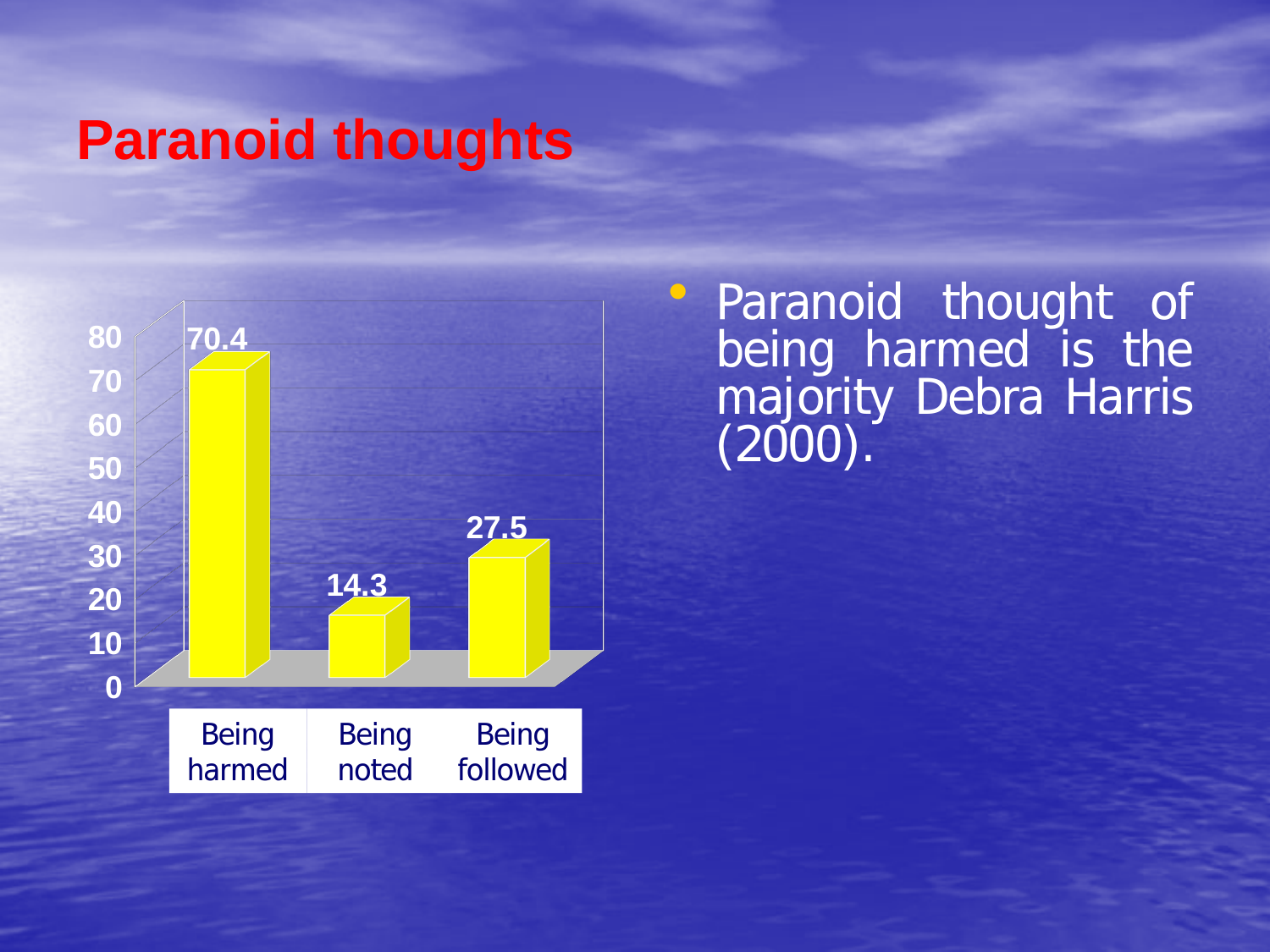

# Paranoid thoughts

[unsupported chart]

Paranoid thought of being harmed is the majority Debra Harris (2000).

Being harmed
Being noted
Being followed